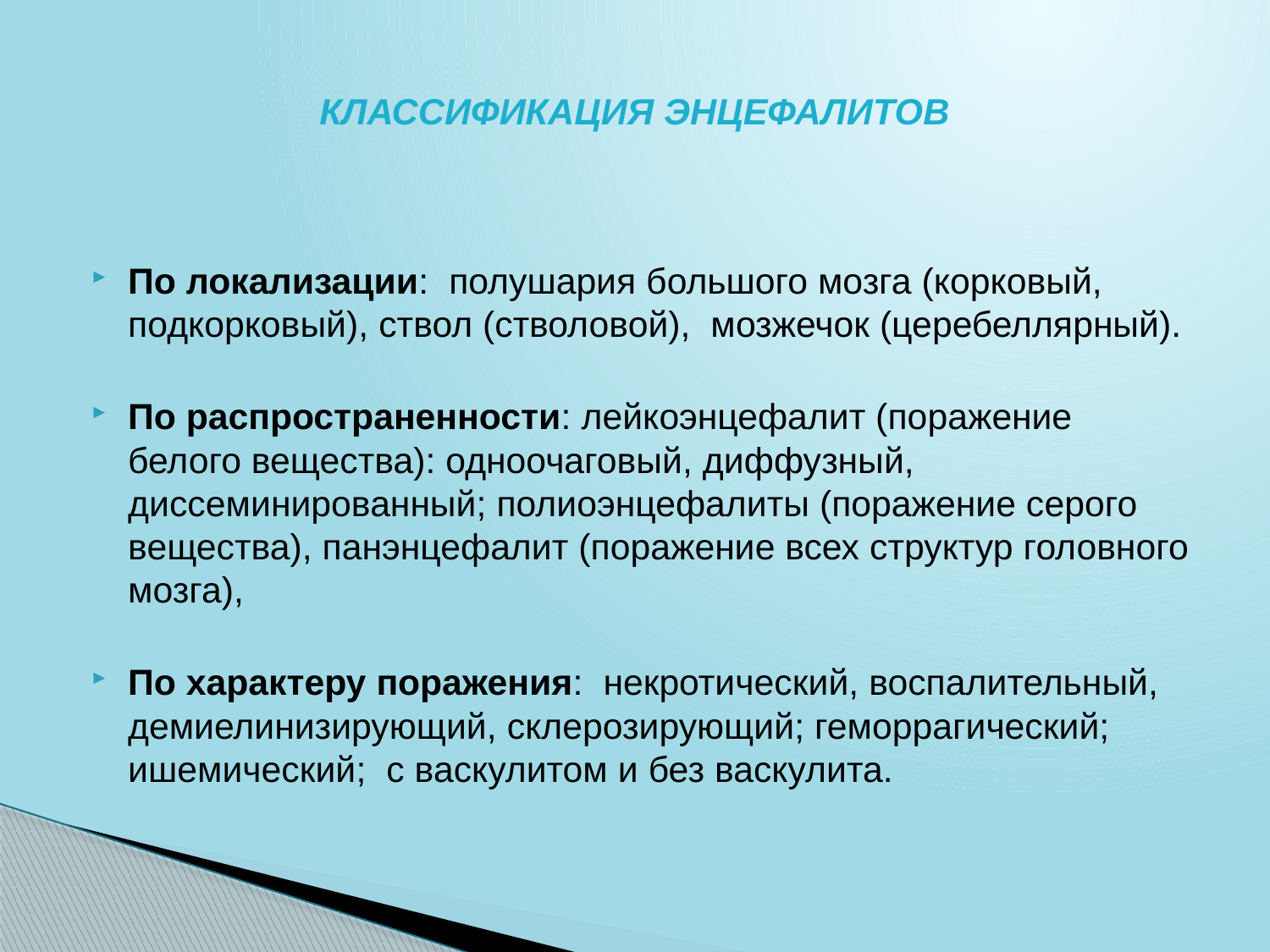

# КЛАССИФИКАЦИЯ ЭНЦЕФАЛИТОВ

По локализации:  полушария большого мозга (корковый, подкорковый), ствол (стволовой),  мозжечок (церебеллярный).

По распространенности: лейкоэнцефалит (поражение белого вещества): одноочаговый, диффузный, диссеминированный; полиоэнцефалиты (поражение серого вещества), панэнцефалит (поражение всех структур головного мозга),

По характеру поражения:  некротический, воспалительный, демиелинизирующий, склерозирующий; геморрагический; ишемический;  с васкулитом и без васкулита.